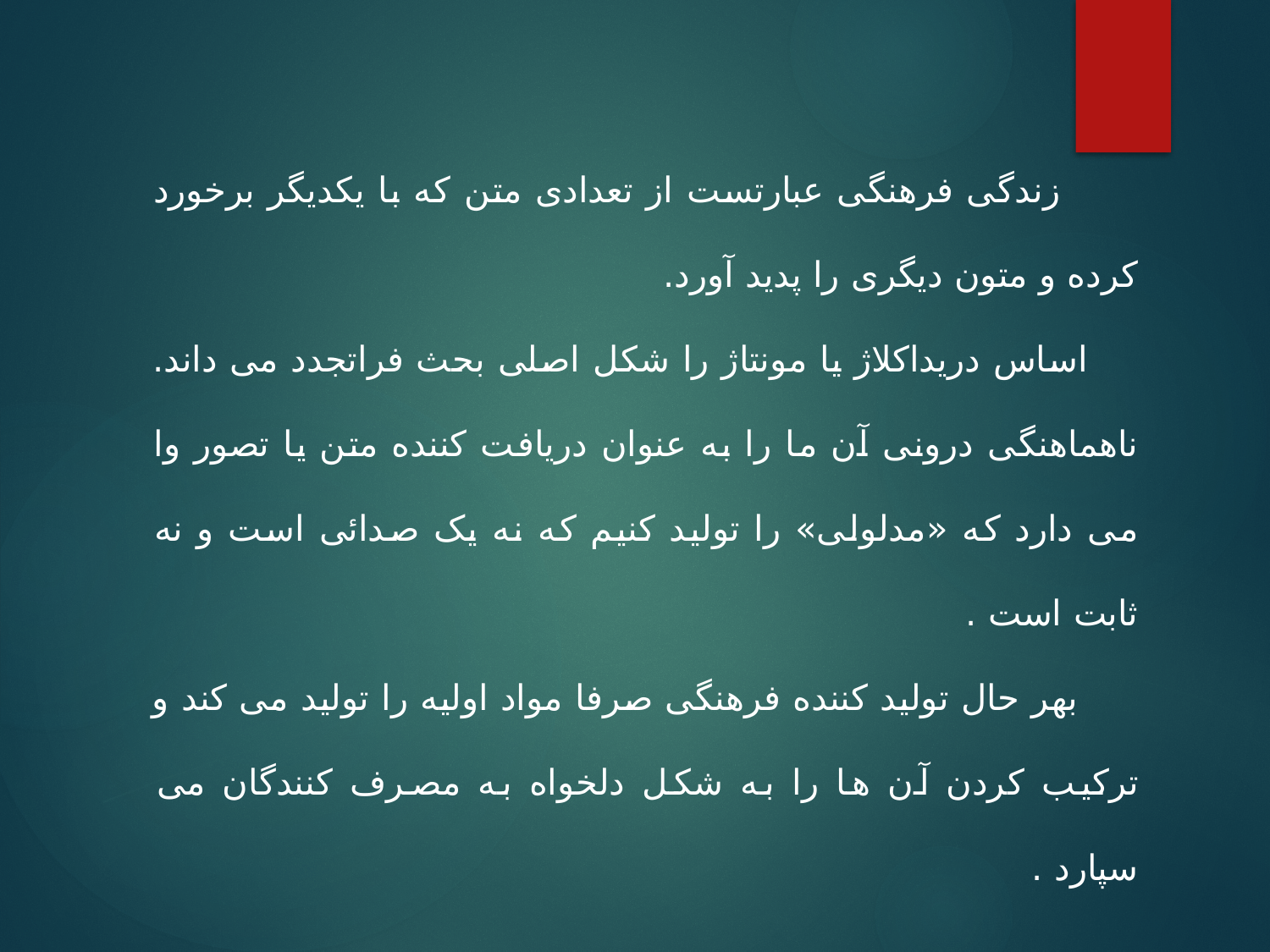

زندگی فرهنگی عبارتست از تعدادی متن که با یکدیگر برخورد کرده و متون دیگری را پدید آورد.
    اساس دریداکلاژ یا مونتاژ را شکل اصلی بحث فراتجدد می داند. ناهماهنگی درونی آن ما را به عنوان دریافت کننده متن یا تصور وا می دارد که «مدلولی» را تولید کنیم که نه یک صدائی است و نه ثابت است .
     بهر حال تولید کننده فرهنگی صرفا مواد اولیه را تولید می کند و ترکیب کردن آن ها را به شکل دلخواه به مصرف کنندگان می سپارد .